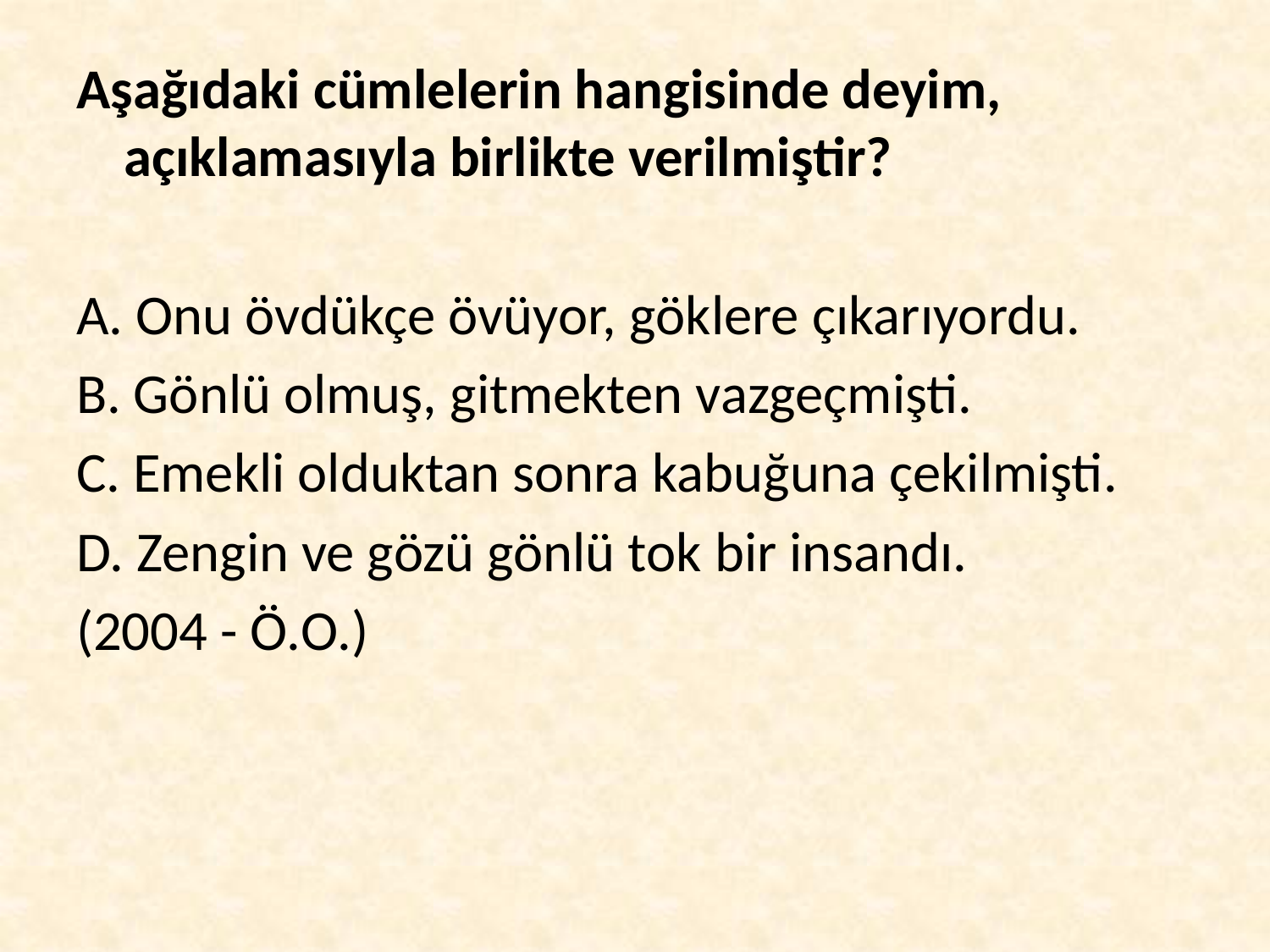

Aşağıdaki cümlelerin hangisinde deyim, açıklamasıyla birlikte verilmiştir?

A. Onu övdükçe övüyor, göklere çıkarıyordu.
B. Gönlü olmuş, gitmekten vazgeçmişti.
C. Emekli olduktan sonra kabuğuna çekilmişti.
D. Zengin ve gözü gönlü tok bir insandı.
(2004 - Ö.O.)